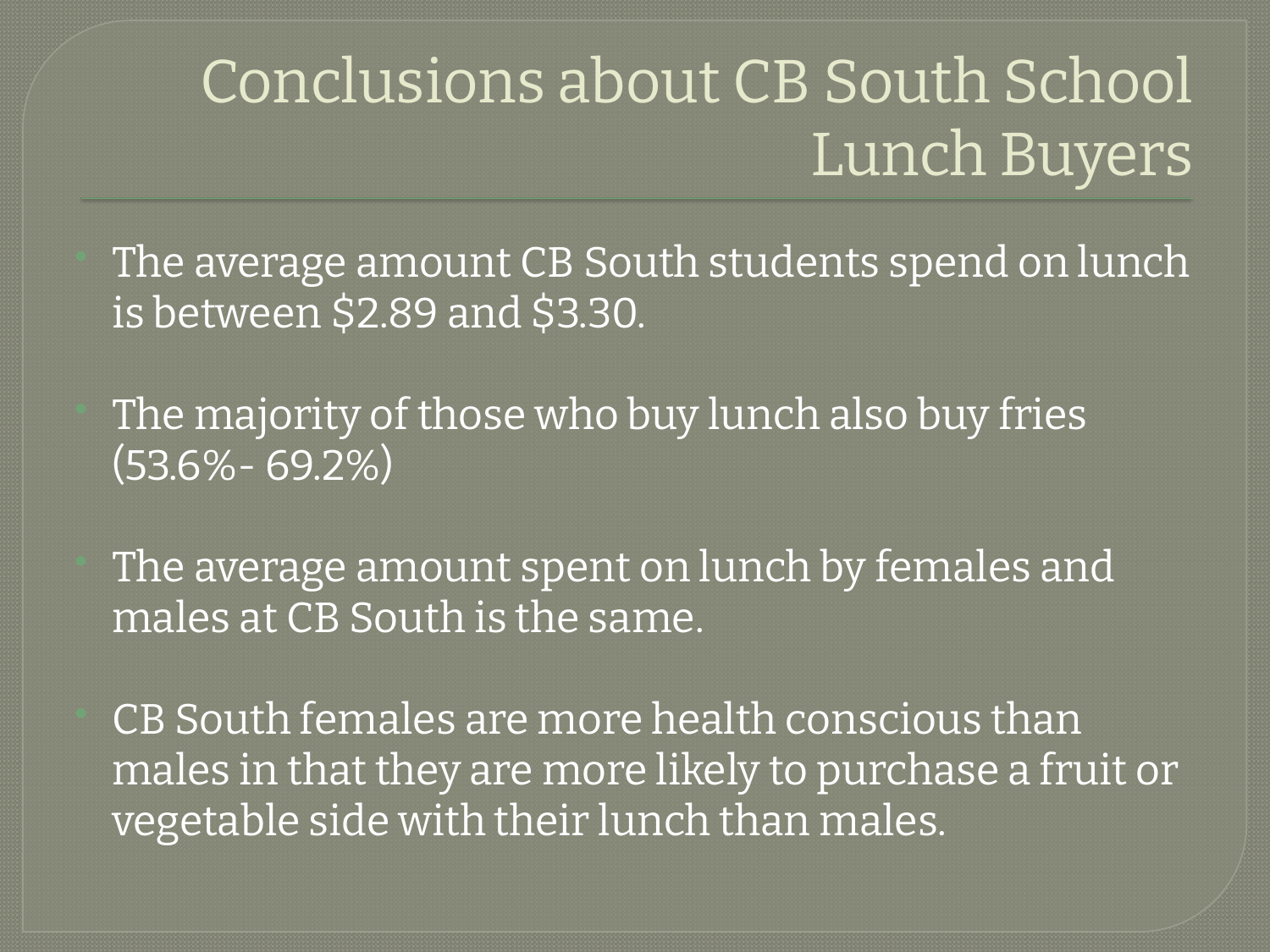

# Conclusions about CB South School Lunch Buyers
The average amount CB South students spend on lunch is between $2.89 and $3.30.

The majority of those who buy lunch also buy fries (53.6%- 69.2%)

The average amount spent on lunch by females and males at CB South is the same.

CB South females are more health conscious than males in that they are more likely to purchase a fruit or vegetable side with their lunch than males.